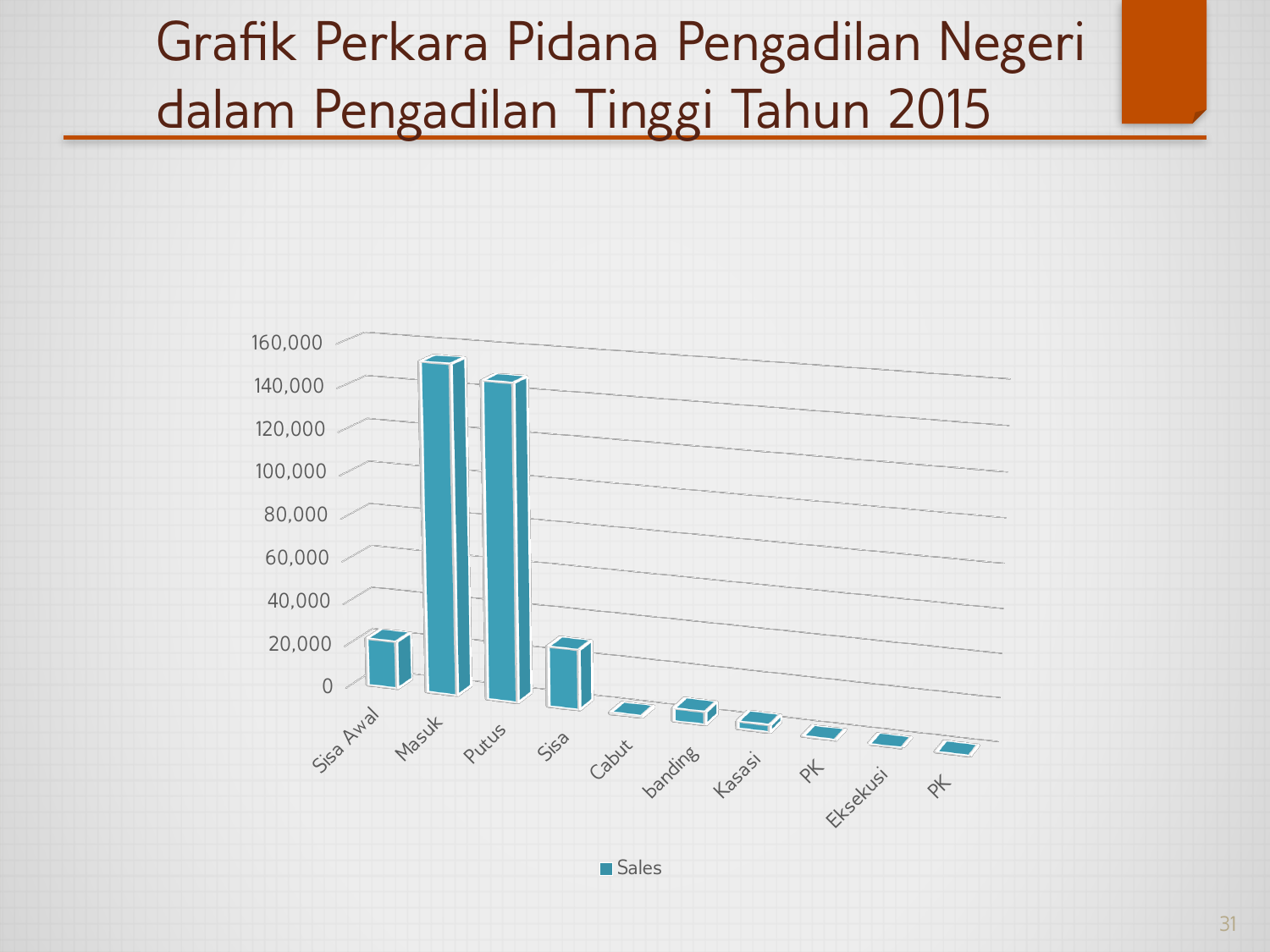

# Grafik Perkara Pidana Pengadilan Negeri dalam Pengadilan Tinggi Tahun 2015

[unsupported chart]

31